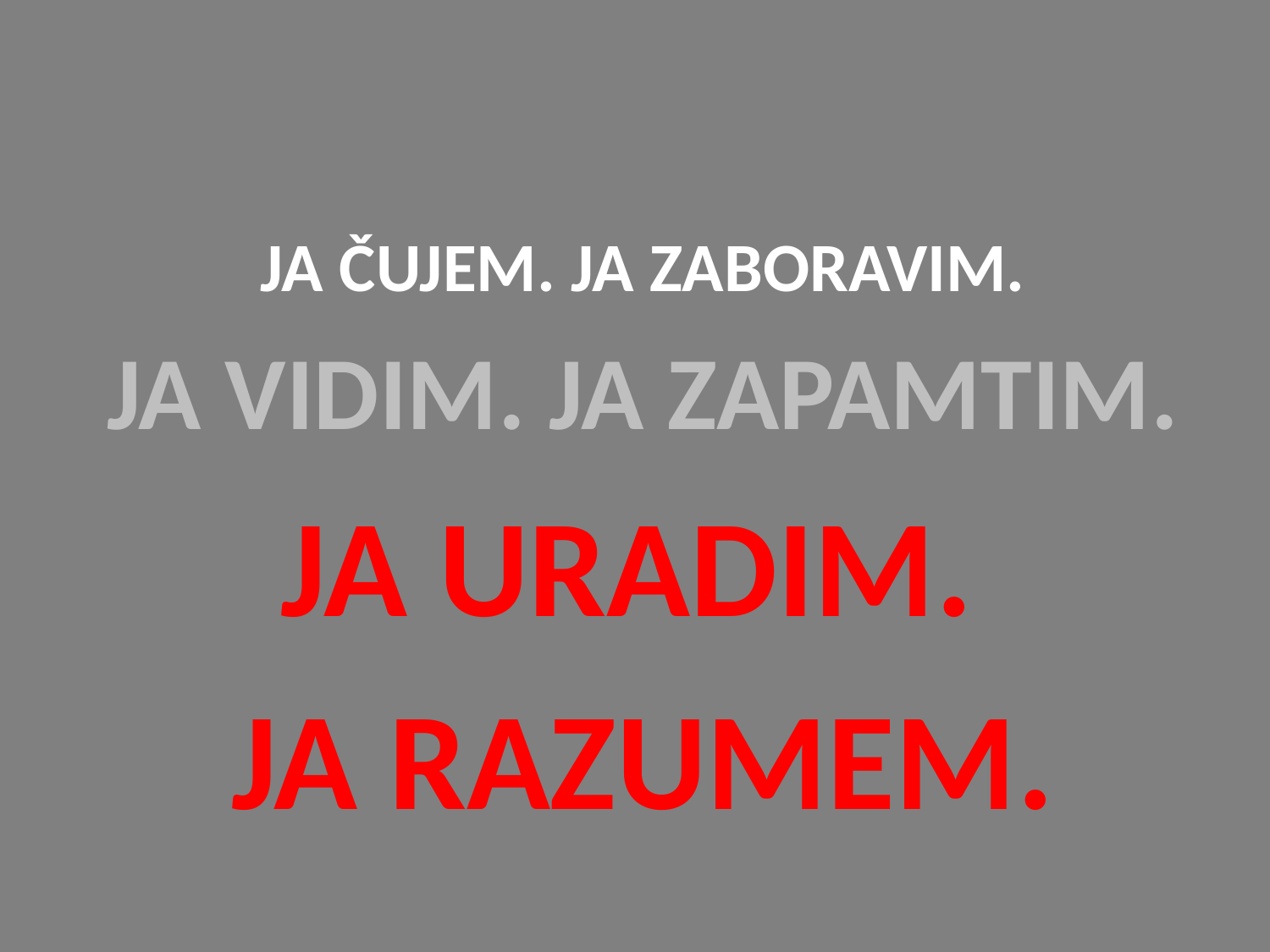

JA ČUJEM. JA ZABORAVIM.
JA VIDIM. JA ZAPAMTIM.
JA URADIM.
JA RAZUMEM.